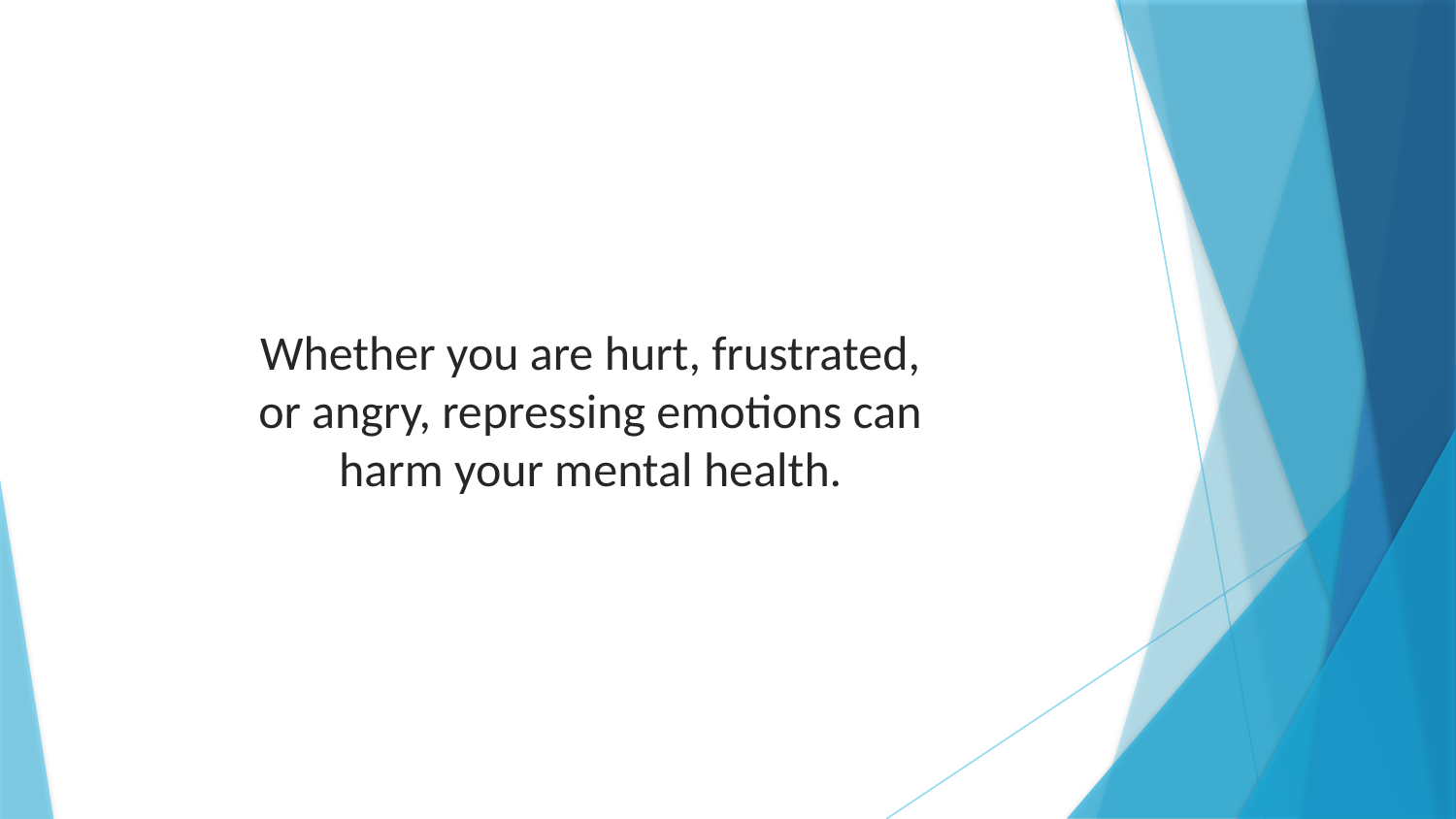

Whether you are hurt, frustrated, or angry, repressing emotions can harm your mental health.